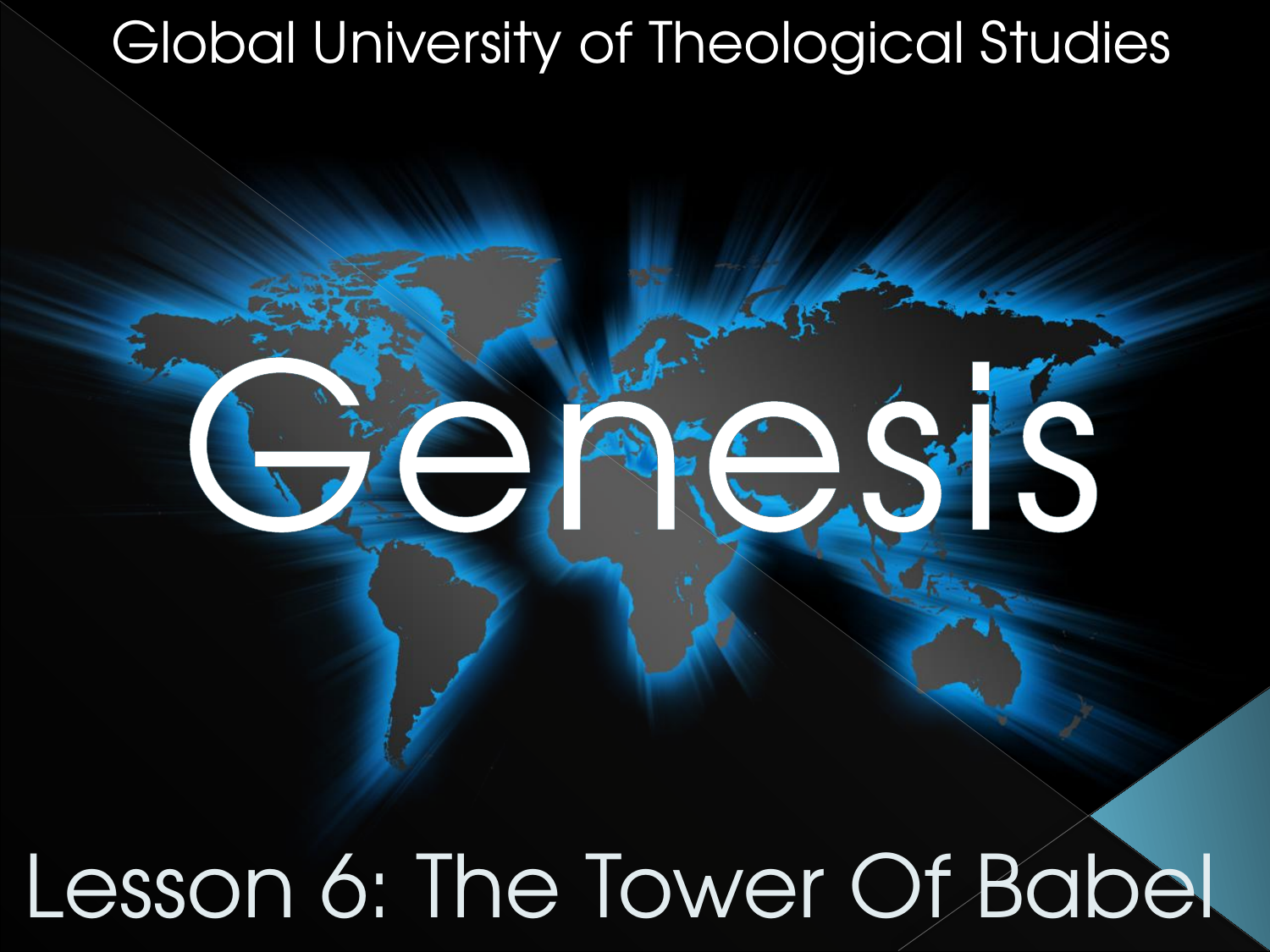

Global University of Theological Studies
# Genesis
Lesson 6: The Tower Of Babel